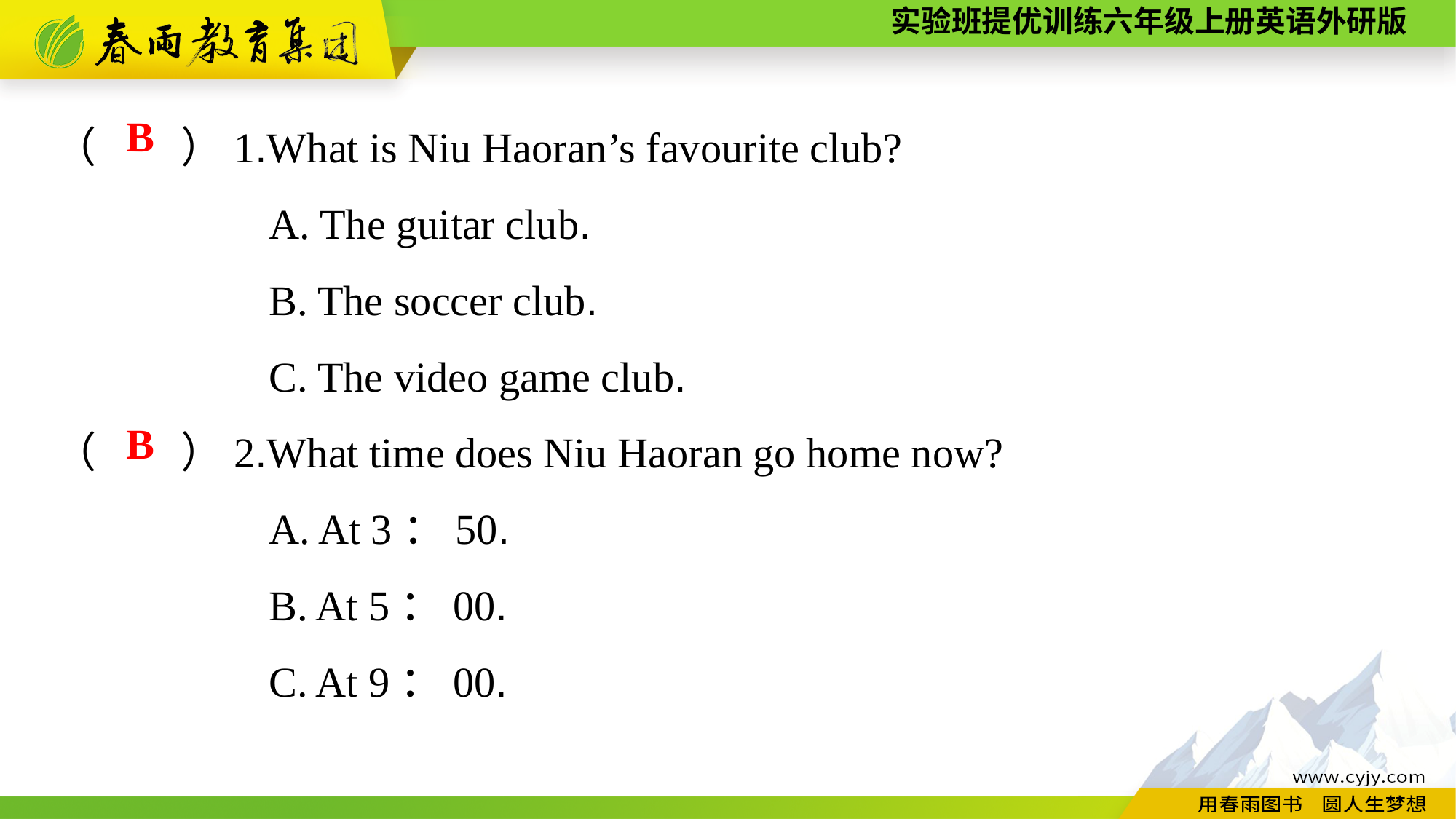

（　　）1.What is Niu Haoran’s favourite club?
A. The guitar club.
B. The soccer club.
C. The video game club.
（　　）2.What time does Niu Haoran go home now?
A. At 3：50.
B. At 5：00.
C. At 9：00.
B
B